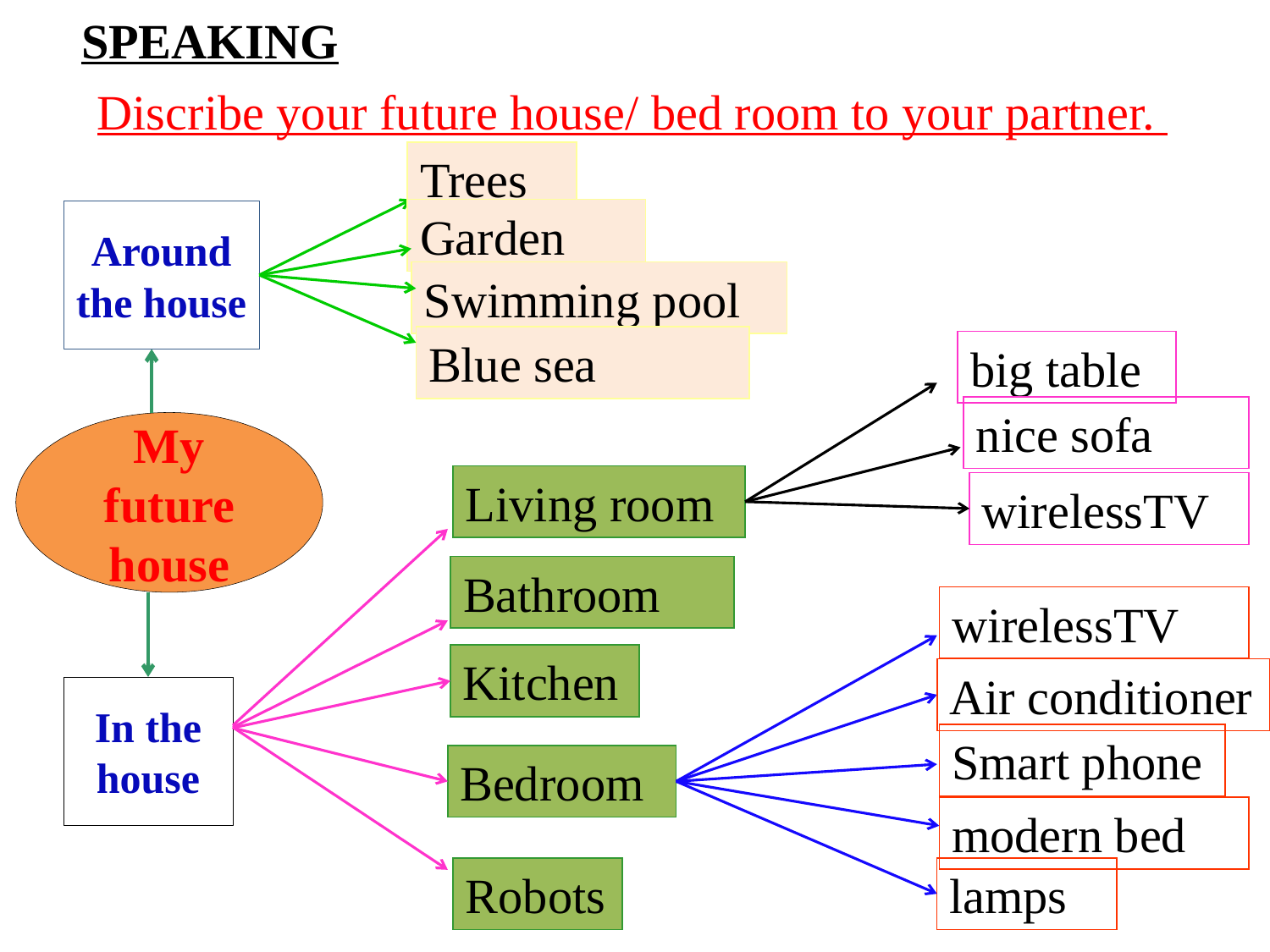

SPEAKING
Discribe your future house/ bed room to your partner.
Trees
Garden
Around the house
Swimming pool
Blue sea
big table
nice sofa
My future house
Living room
wirelessTV
Bathroom
wirelessTV
Kitchen
Air conditioner
In the house
Smart phone
Bedroom
modern bed
Robots
lamps